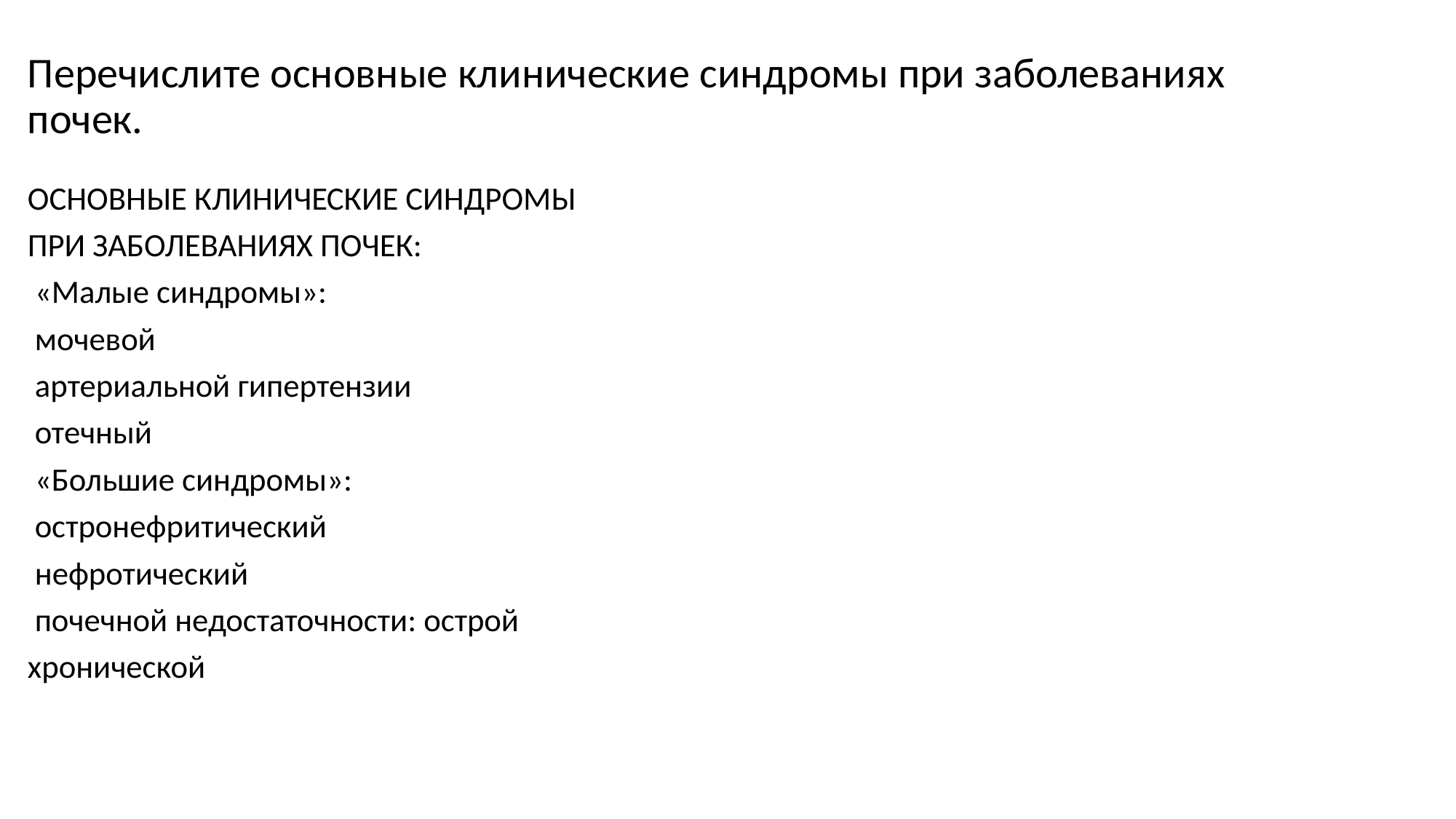

# Перечислите основные клинические синдромы при заболеваниях почек.
ОСНОВНЫЕ КЛИНИЧЕСКИЕ СИНДРОМЫ
ПРИ ЗАБОЛЕВАНИЯХ ПОЧЕК:
 «Малые синдромы»:
 мочевой
 артериальной гипертензии
 отечный
 «Большие синдромы»:
 остронефритический
 нефротический
 почечной недостаточности: острой
хронической